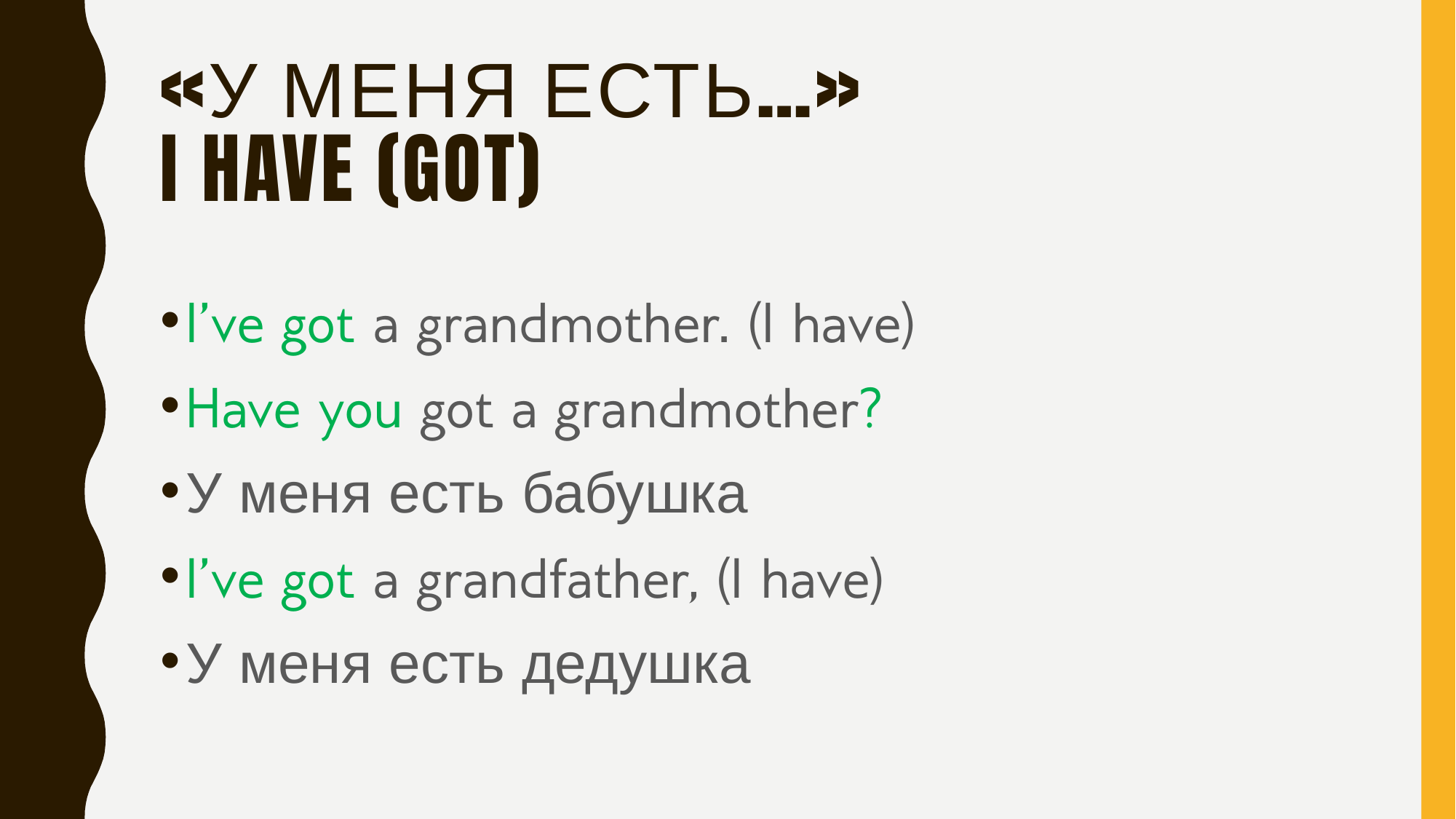

# «У меня есть…» I have (got)
I’ve got a grandmother. (I have)
Have you got a grandmother?
У меня есть бабушка
I’ve got a grandfather, (I have)
У меня есть дедушка